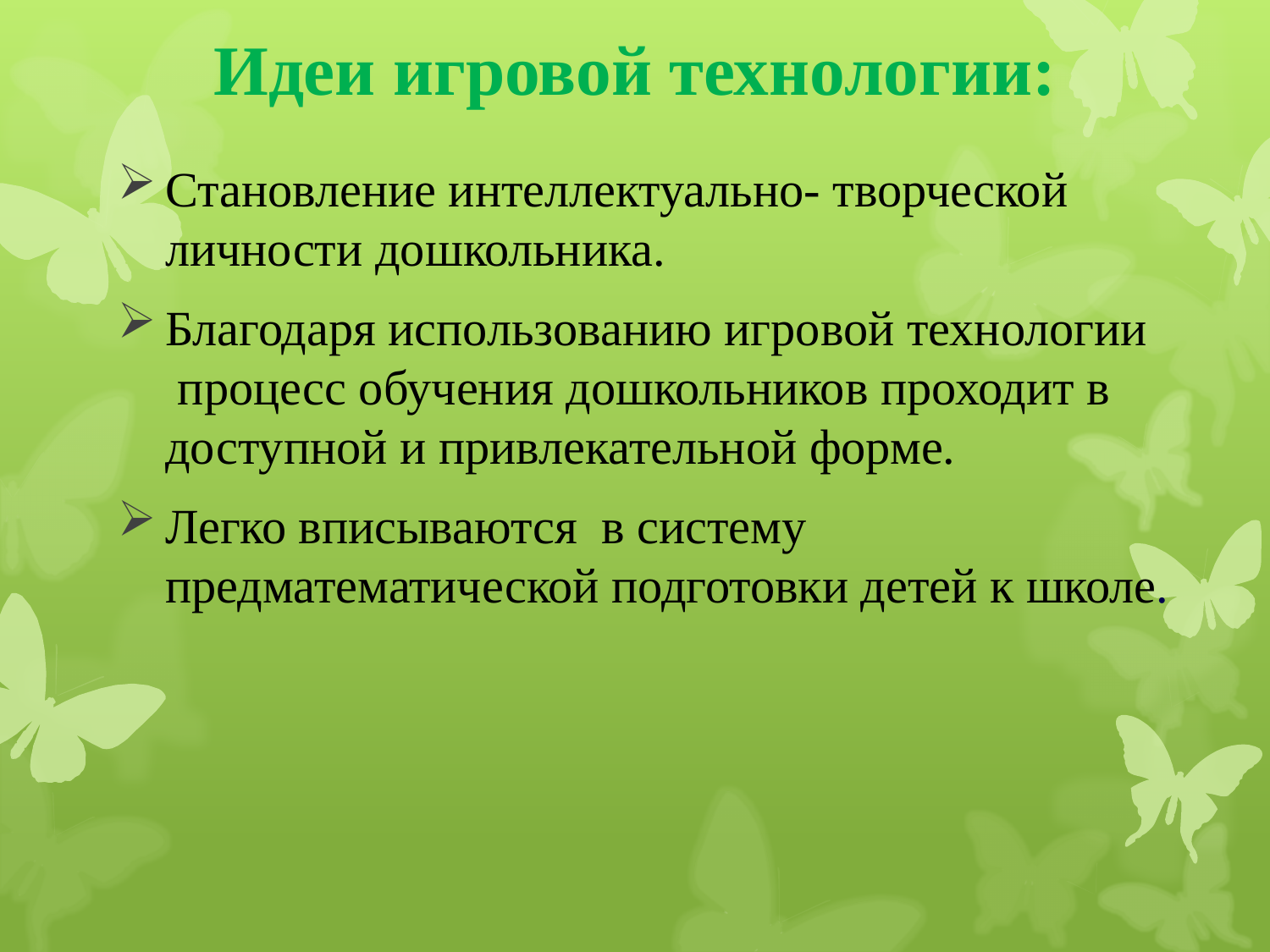

Идеи игровой технологии:

Становление интеллектуально- творческой личности дошкольника.
Благодаря использованию игровой технологии  процесс обучения дошкольников проходит в доступной и привлекательной форме.
Легко вписываются  в систему предматематической подготовки детей к школе.